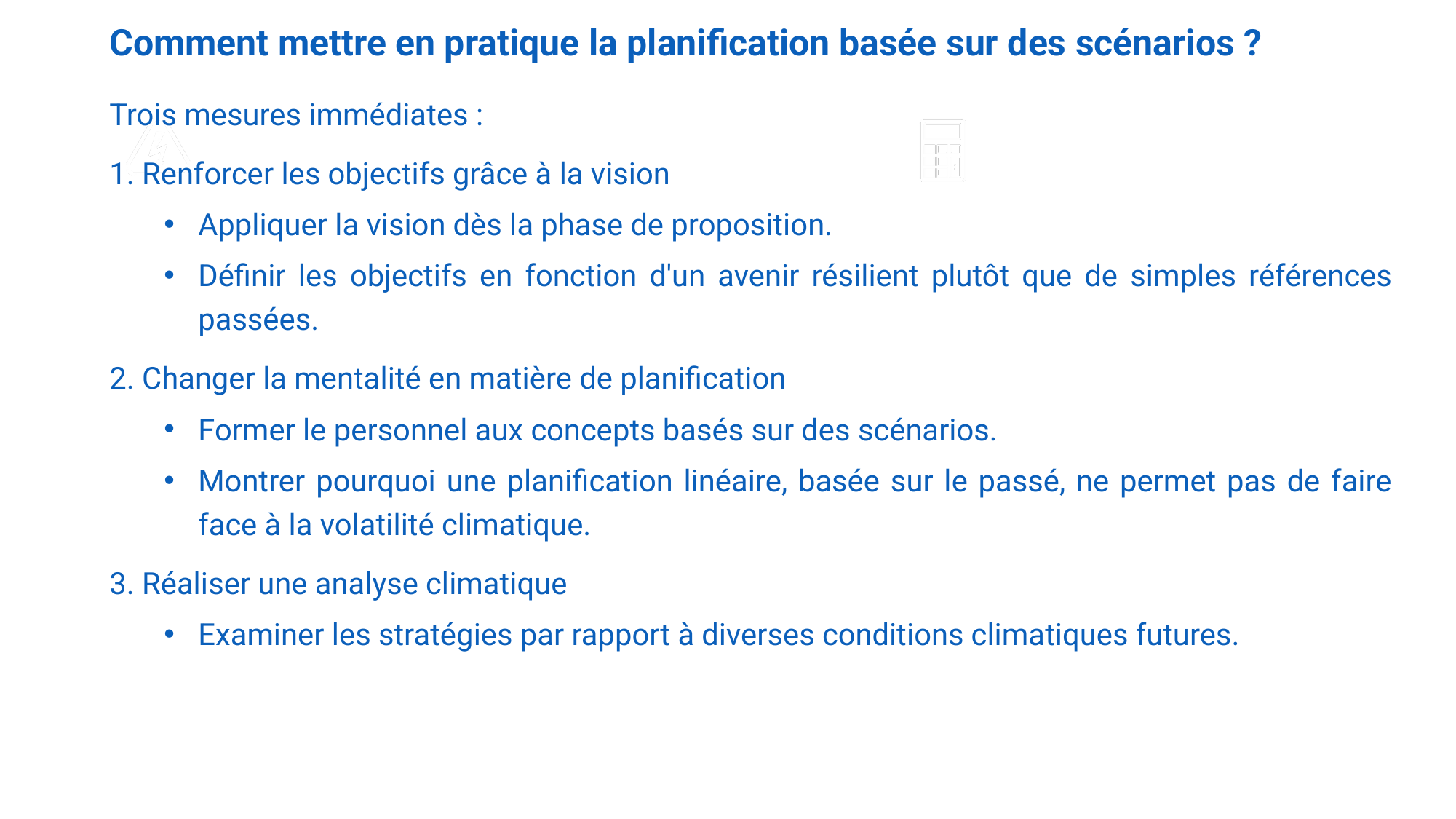

Comment mettre en pratique la planification basée sur des scénarios ?
Trois mesures immédiates :
1. Renforcer les objectifs grâce à la vision
Appliquer la vision dès la phase de proposition.
Définir les objectifs en fonction d'un avenir résilient plutôt que de simples références passées.
2. Changer la mentalité en matière de planification
Former le personnel aux concepts basés sur des scénarios.
Montrer pourquoi une planification linéaire, basée sur le passé, ne permet pas de faire face à la volatilité climatique.
3. Réaliser une analyse climatique
Examiner les stratégies par rapport à diverses conditions climatiques futures.

Photo de Genevieve French, Greenpeace
22